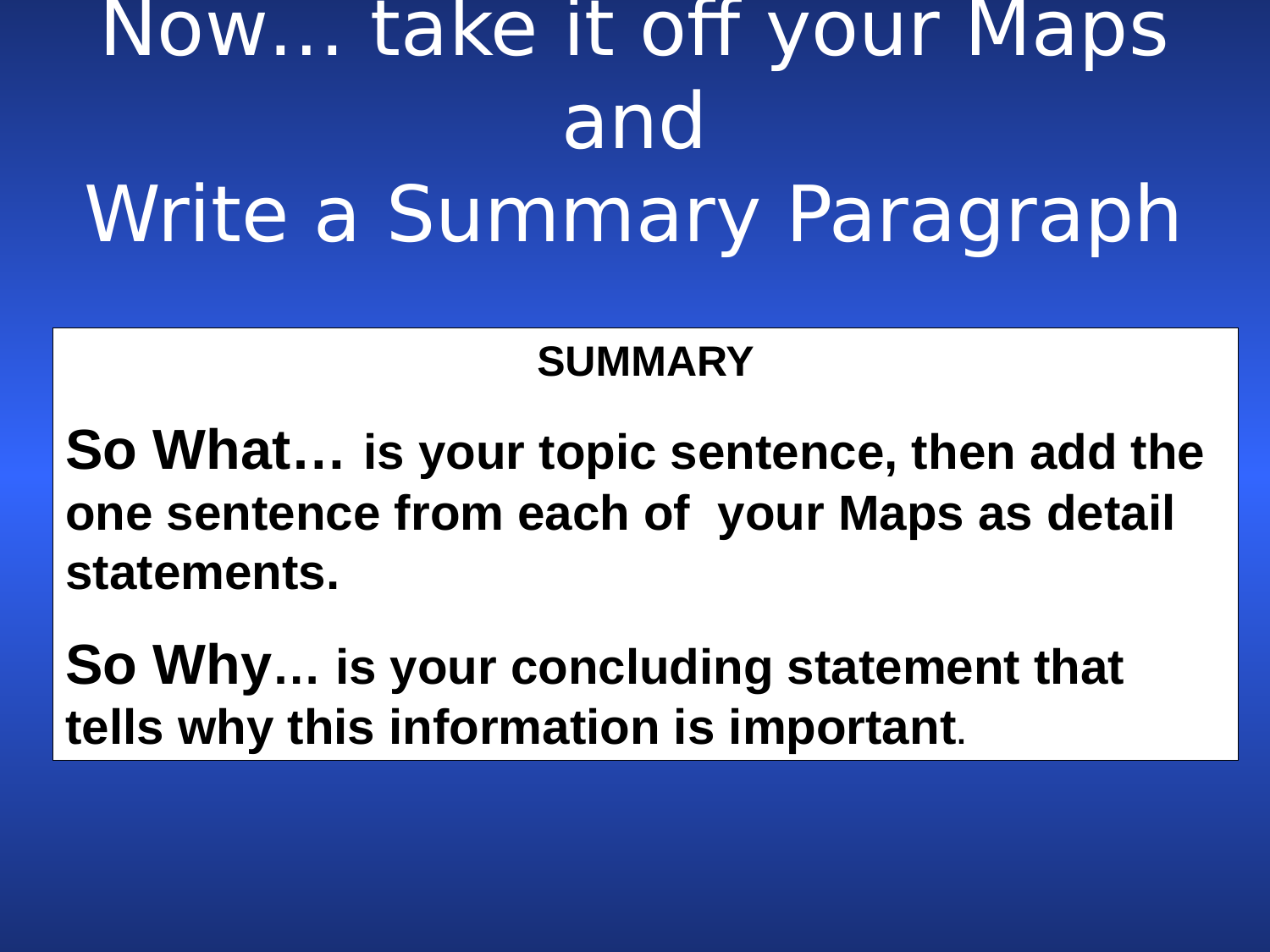

# Now… take it off your Maps and Write a Summary Paragraph

SUMMARY
So What… is your topic sentence, then add the one sentence from each of  your Maps as detail statements.
So Why… is your concluding statement that tells why this information is important.